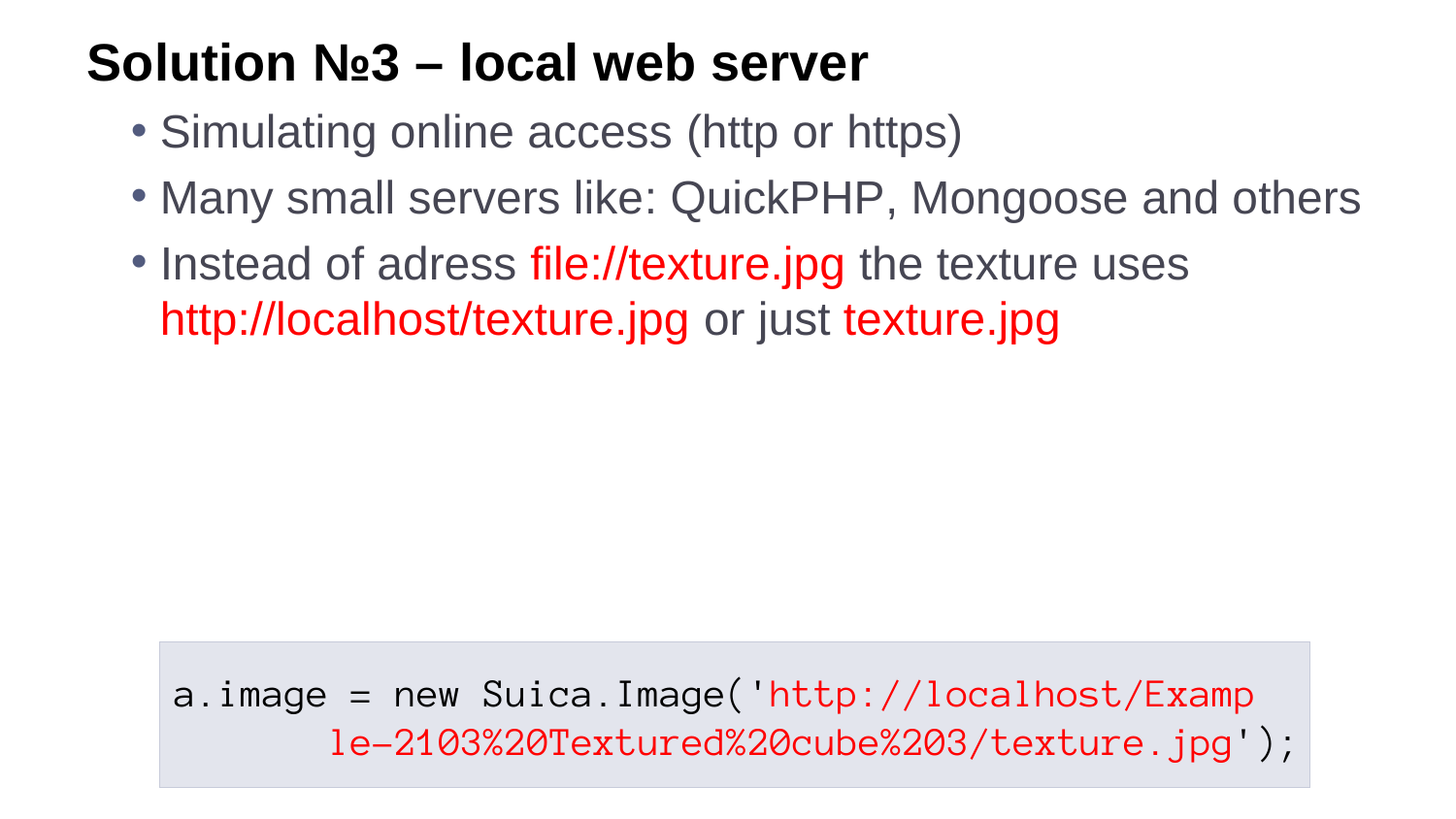

Solution №3 – local web server
Simulating online access (http or https)
Many small servers like: QuickPHP, Mongoose and others
Instead of adress file://texture.jpg the texture uses http://localhost/texture.jpg or just texture.jpg
a.image = new Suica.Image('http://localhost/Examp
       le-2103%20Textured%20cube%203/texture.jpg');